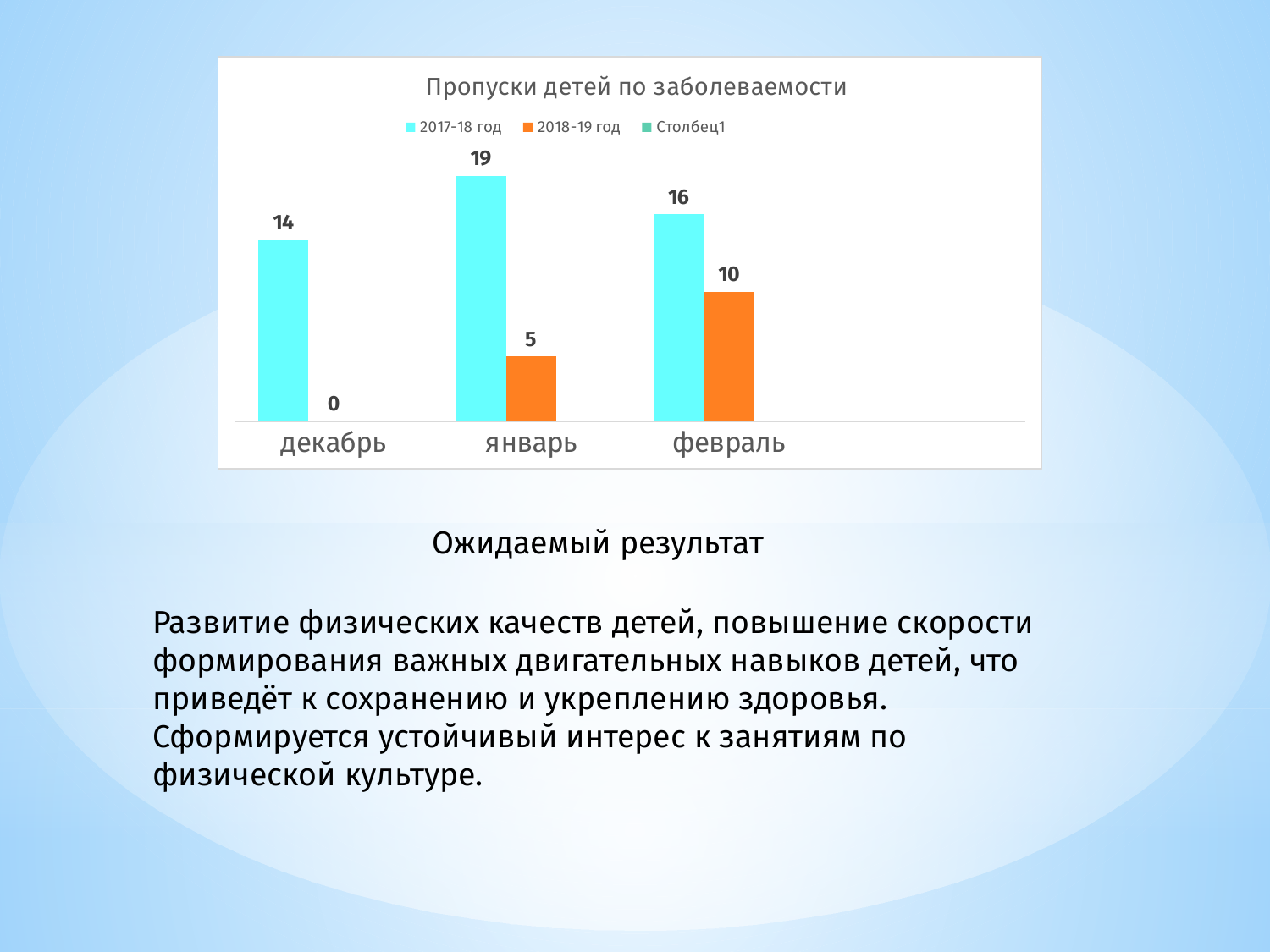

### Chart: Пропуски детей по заболеваемости

| Category | 2017-18 год | 2018-19 год | Столбец1 |
|---|---|---|---|
| декабрь | 14.0 | 0.0 | None |
| январь | 19.0 | 5.0 | None |
| февраль | 16.0 | 10.0 | None |
Ожидаемый результат
Развитие физических качеств детей, повышение скорости формирования важных двигательных навыков детей, что приведёт к сохранению и укреплению здоровья. Сформируется устойчивый интерес к занятиям по физической культуре.